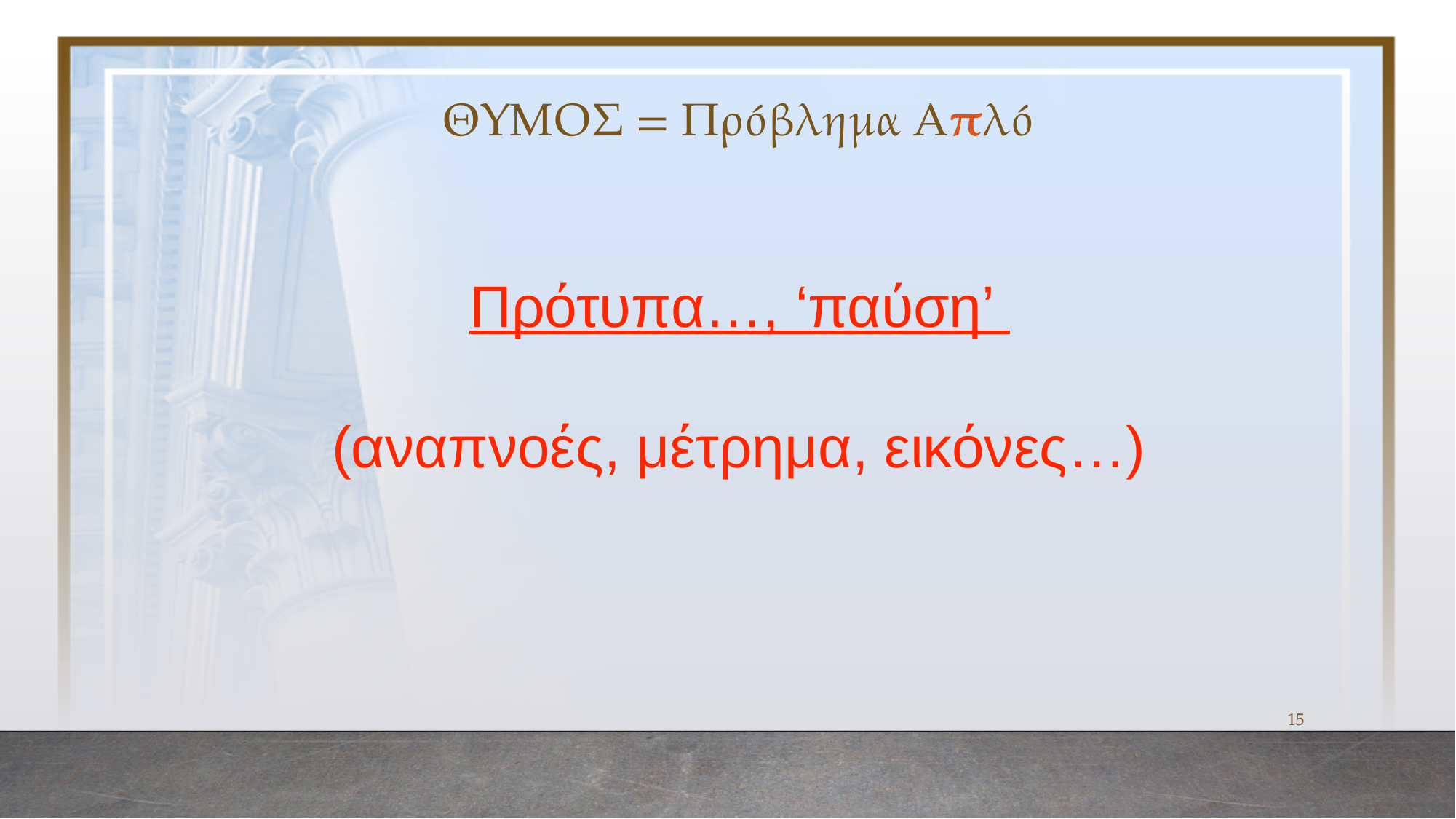

# ΘΥΜΟΣ = Πρόβλημα Απλό
Πρότυπα…, ‘παύση’

(αναπνοές, μέτρημα, εικόνες…)
15